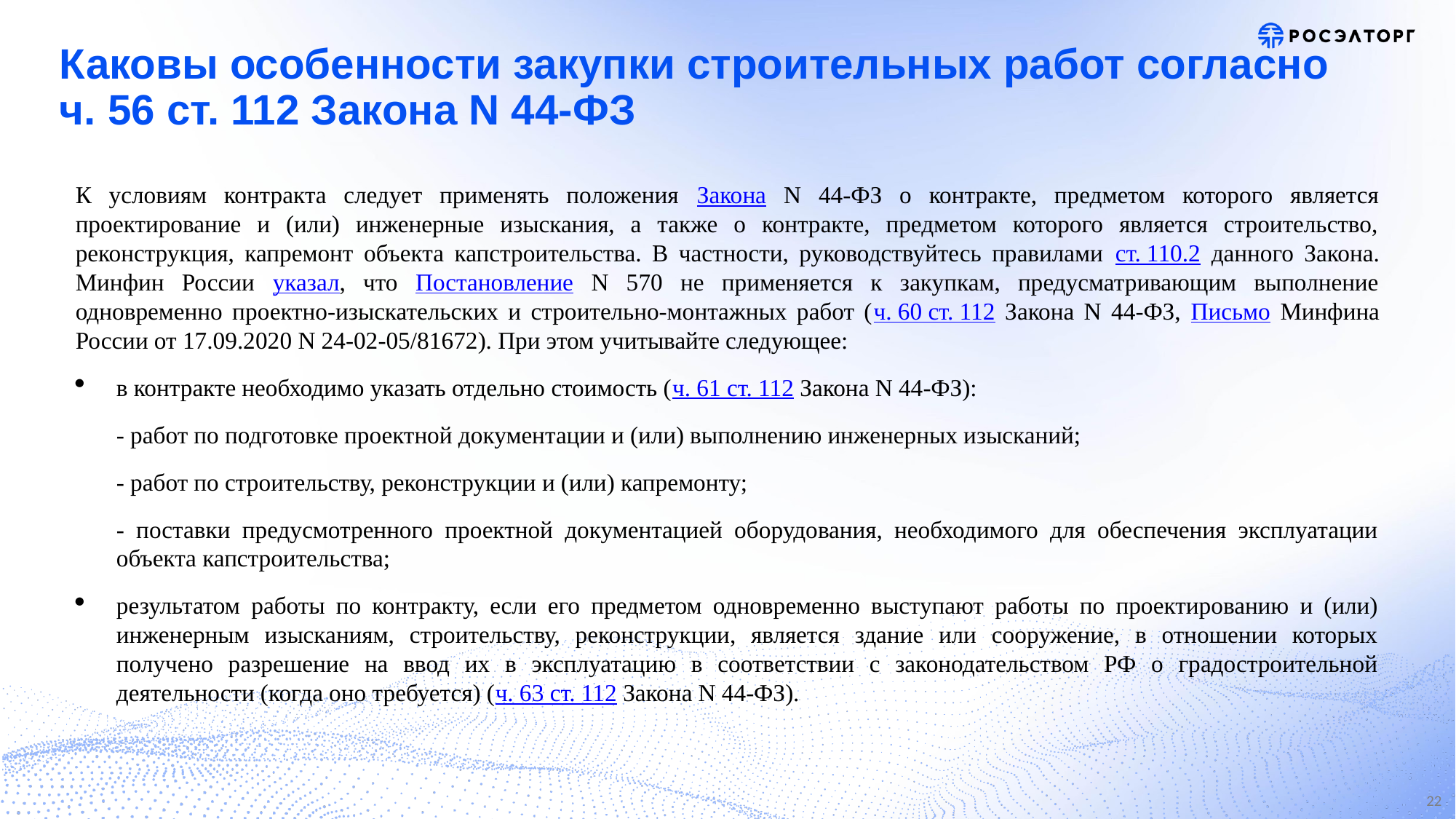

# Каковы особенности закупки строительных работ согласно ч. 56 ст. 112 Закона N 44-ФЗ
К условиям контракта следует применять положения Закона N 44-ФЗ о контракте, предметом которого является проектирование и (или) инженерные изыскания, а также о контракте, предметом которого является строительство, реконструкция, капремонт объекта капстроительства. В частности, руководствуйтесь правилами ст. 110.2 данного Закона. Минфин России указал, что Постановление N 570 не применяется к закупкам, предусматривающим выполнение одновременно проектно-изыскательских и строительно-монтажных работ (ч. 60 ст. 112 Закона N 44-ФЗ, Письмо Минфина России от 17.09.2020 N 24-02-05/81672). При этом учитывайте следующее:
в контракте необходимо указать отдельно стоимость (ч. 61 ст. 112 Закона N 44-ФЗ):
- работ по подготовке проектной документации и (или) выполнению инженерных изысканий;
- работ по строительству, реконструкции и (или) капремонту;
- поставки предусмотренного проектной документацией оборудования, необходимого для обеспечения эксплуатации объекта капстроительства;
результатом работы по контракту, если его предметом одновременно выступают работы по проектированию и (или) инженерным изысканиям, строительству, реконструкции, является здание или сооружение, в отношении которых получено разрешение на ввод их в эксплуатацию в соответствии с законодательством РФ о градостроительной деятельности (когда оно требуется) (ч. 63 ст. 112 Закона N 44-ФЗ).